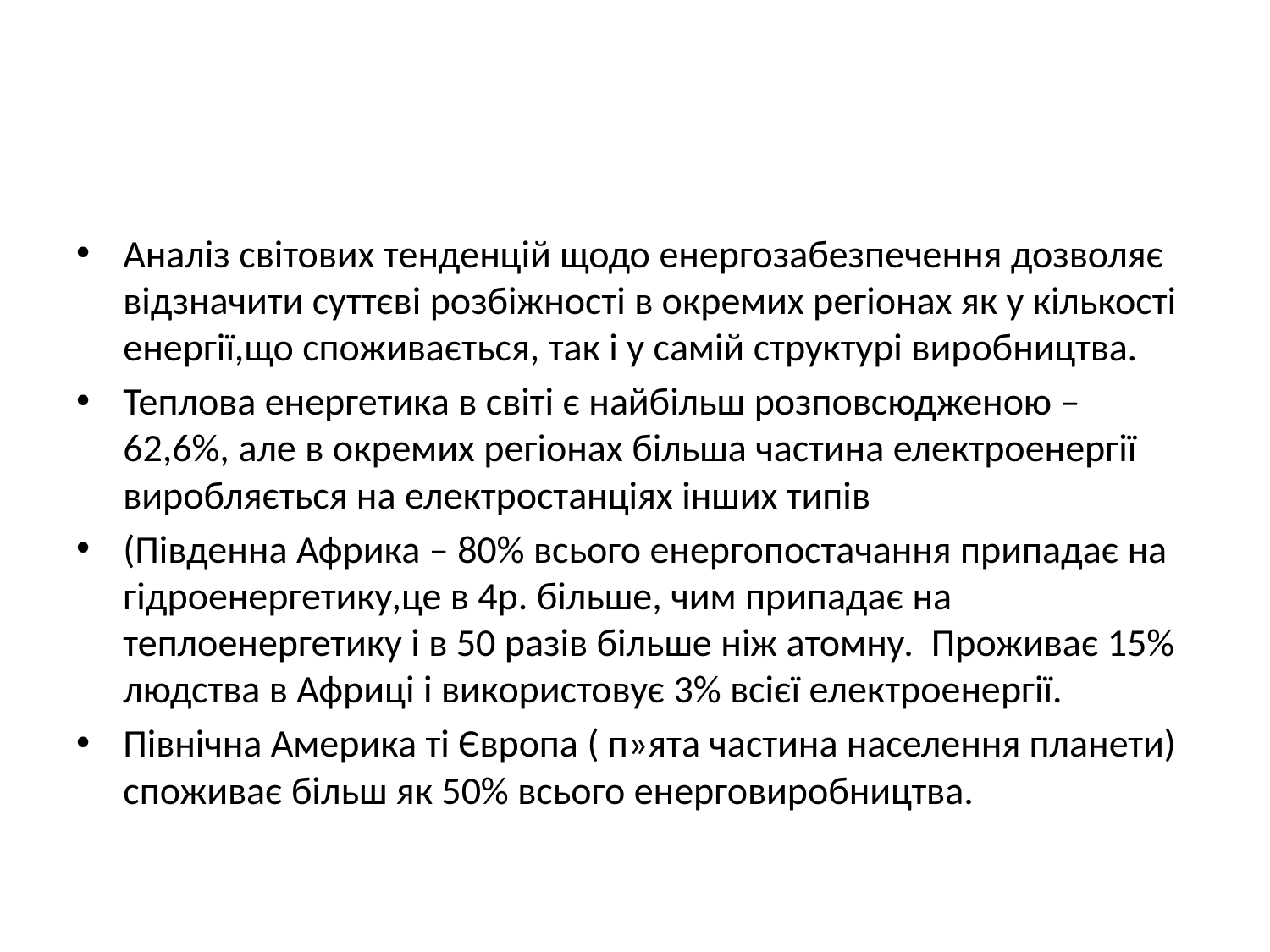

#
Аналіз світових тенденцій щодо енергозабезпечення дозволяє відзначити суттєві розбіжності в окремих регіонах як у кількості енергії,що споживається, так і у самій структурі виробництва.
Теплова енергетика в світі є найбільш розповсюдженою – 62,6%, але в окремих регіонах більша частина електроенергії виробляється на електростанціях інших типів
(Південна Африка – 80% всього енергопостачання припадає на гідроенергетику,це в 4р. більше, чим припадає на теплоенергетику і в 50 разів більше ніж атомну.  Проживає 15% людства в Африці і використовує 3% всієї електроенергії.
Північна Америка ті Європа ( п»ята частина населення планети) споживає більш як 50% всього енерговиробництва.